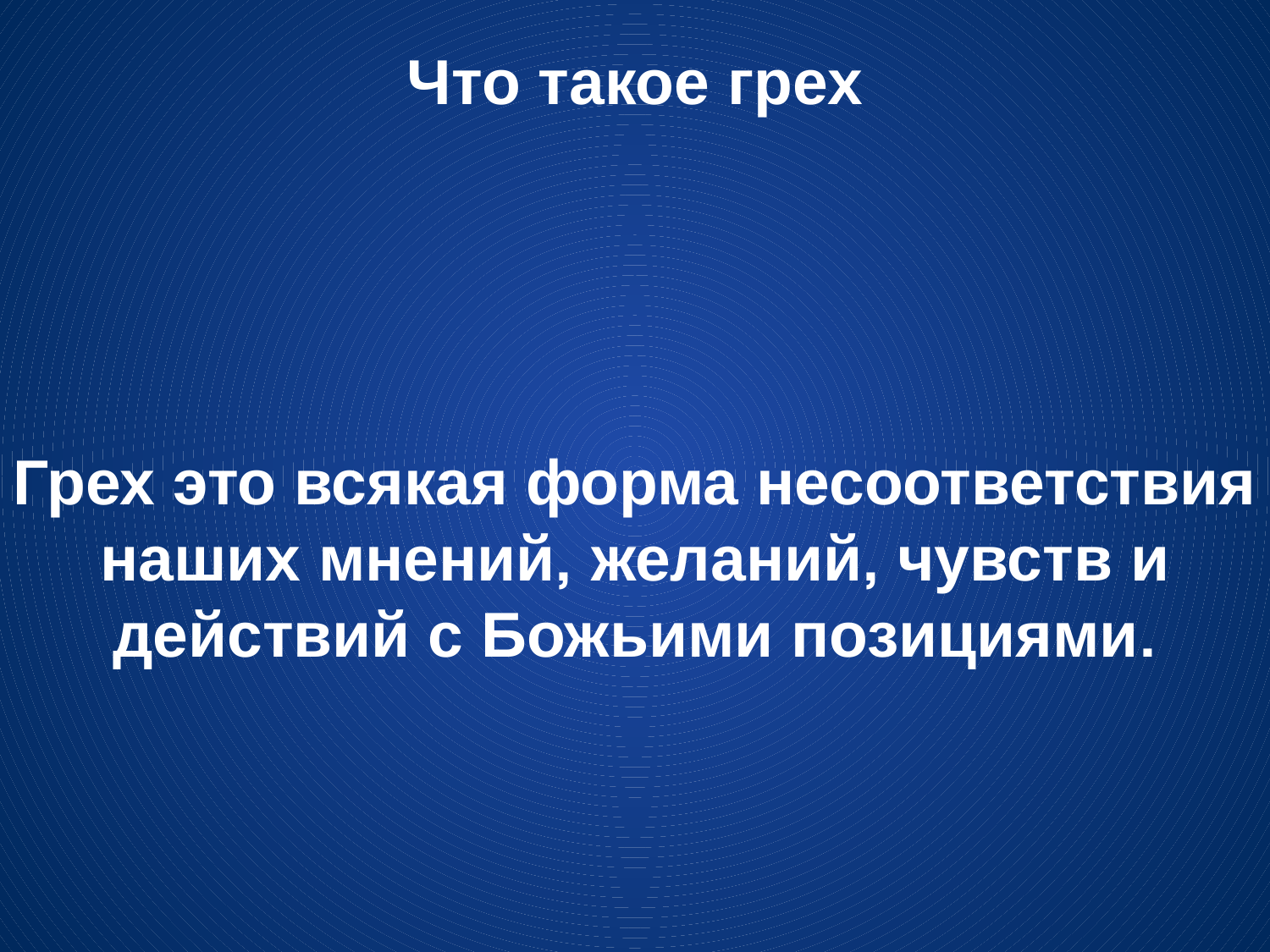

# Что такое грех
Грех это всякая форма несоответствия наших мнений, желаний, чувств и действий с Божьими позициями.